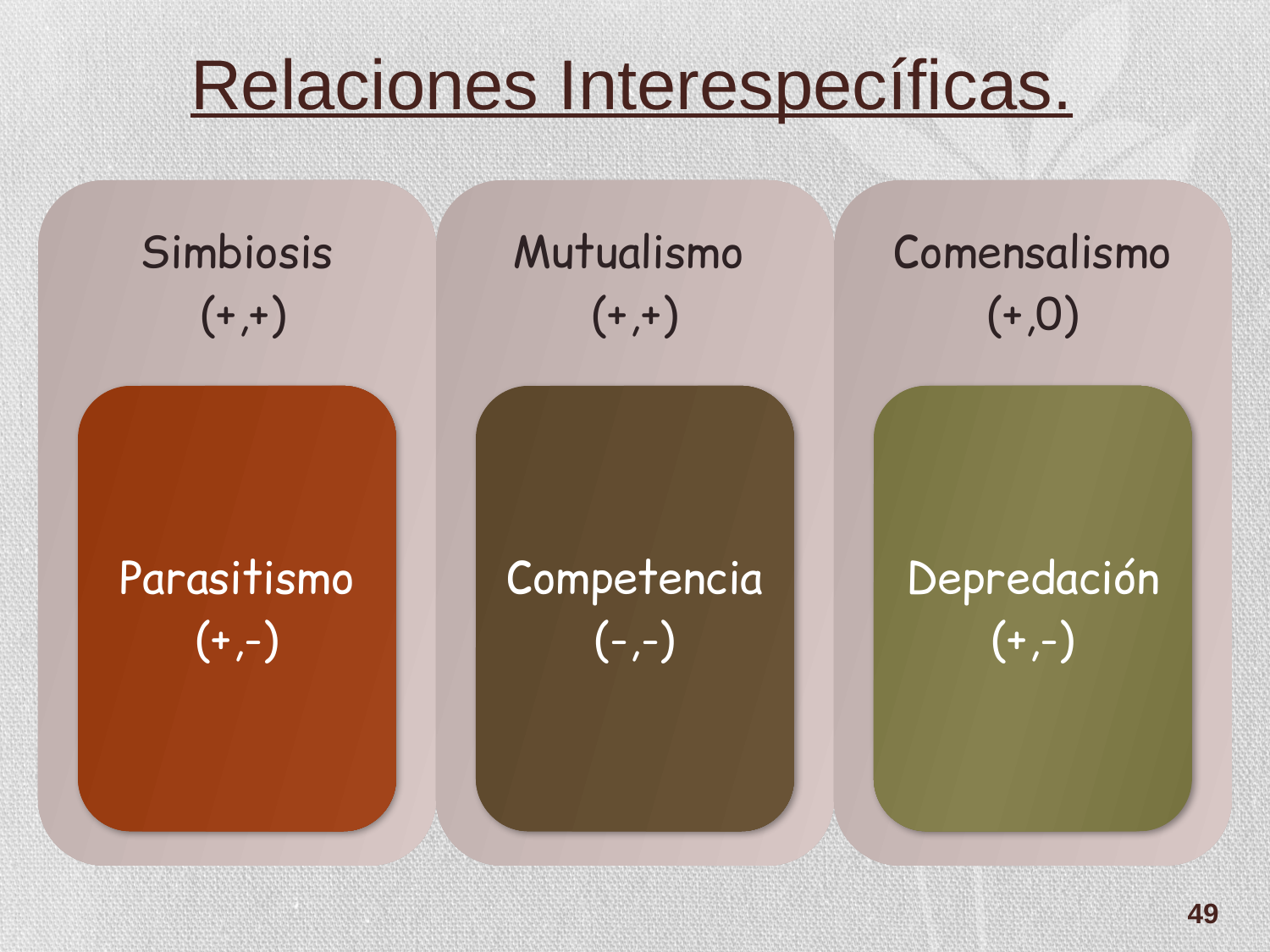

Relaciones Interespecíficas.

Simbiosis
 (+,+)
Parasitismo
(+,-)
Mutualismo
(+,+)
Competencia
(-,-)
Comensalismo (+,0)
Depredación
(+,-)
49